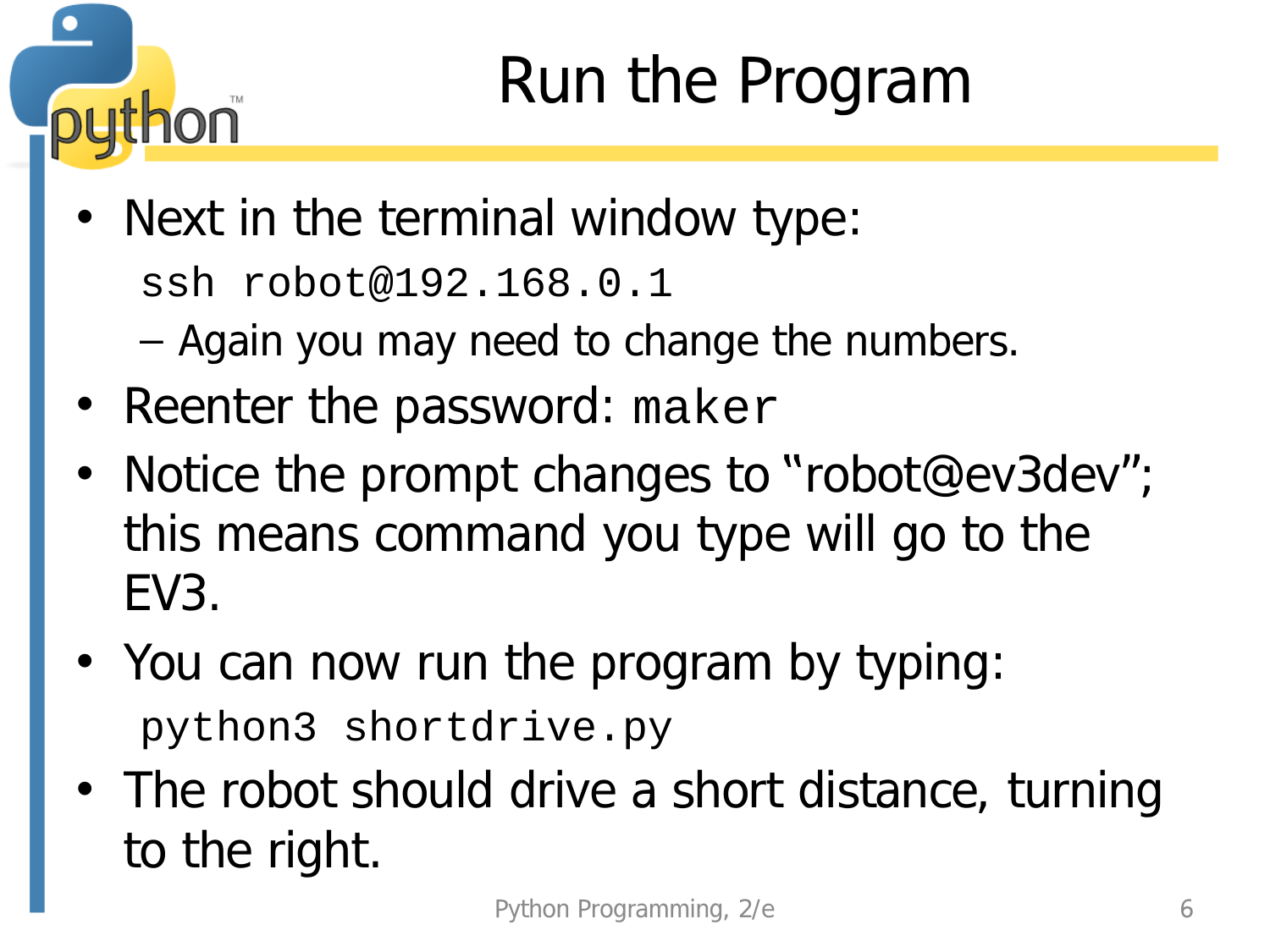

# Run the Program
Next in the terminal window type:
ssh robot@192.168.0.1
Again you may need to change the numbers.
Reenter the password: maker
Notice the prompt changes to “robot@ev3dev”; this means command you type will go to the EV3.
You can now run the program by typing:
python3 shortdrive.py
The robot should drive a short distance, turning to the right.

Python Programming, 2/e
6